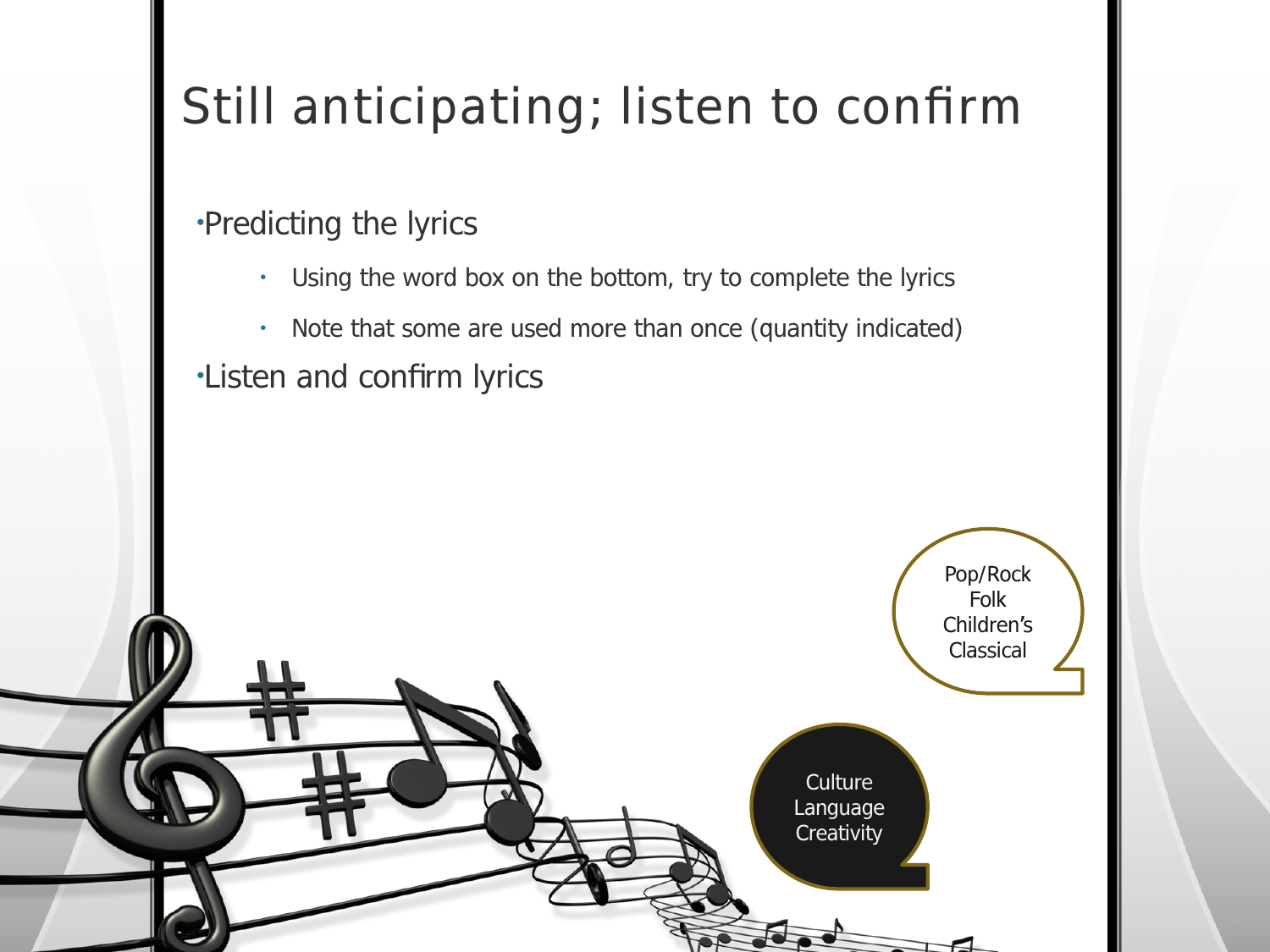

# Still anticipating; listen to confirm
Predicting the lyrics
Using the word box on the bottom, try to complete the lyrics
Note that some are used more than once (quantity indicated)
Listen and confirm lyrics

Pop/Rock
Folk
Children’s
Classical
Culture
Language
Creativity